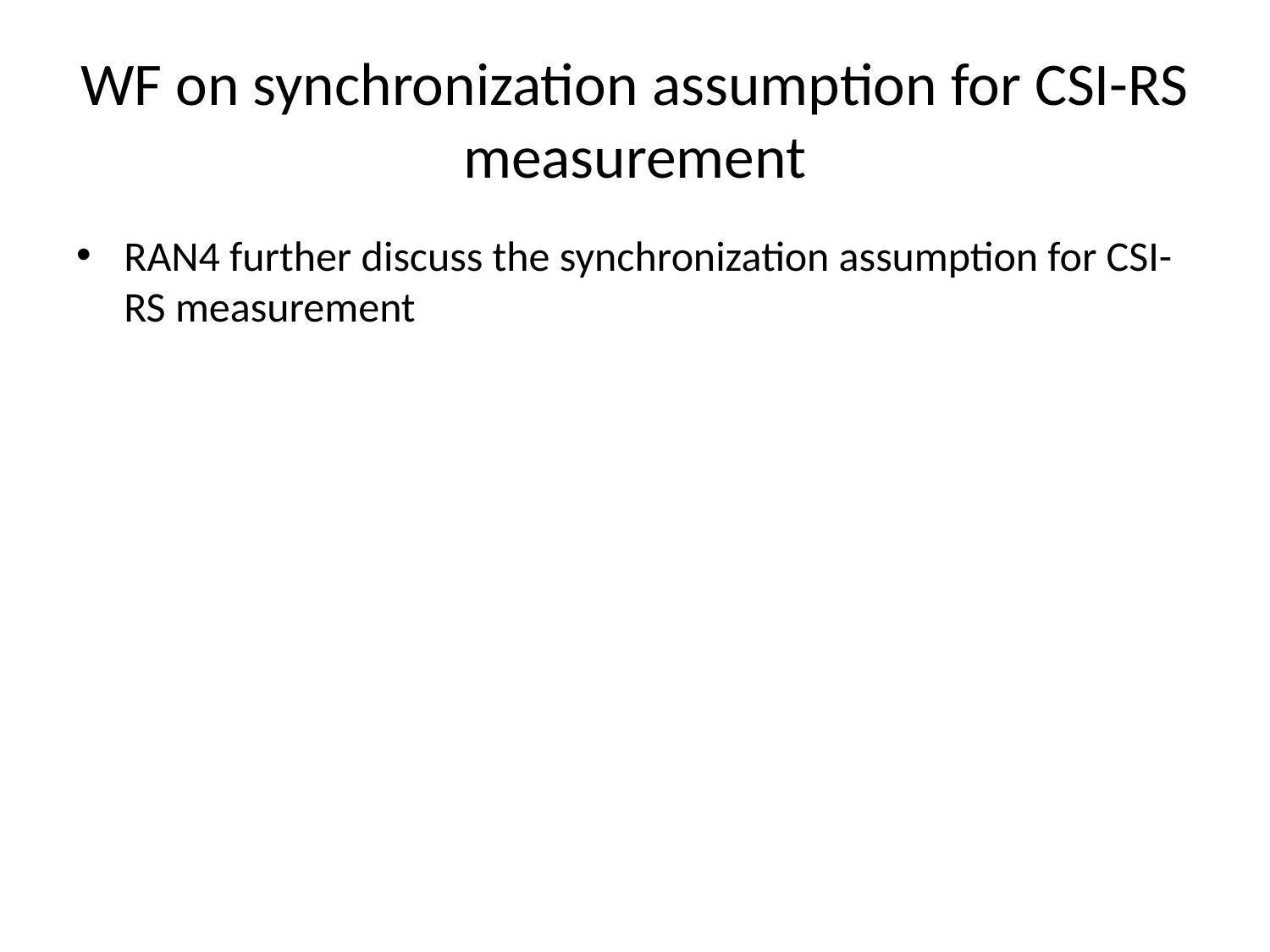

# WF on synchronization assumption for CSI-RS measurement
RAN4 further discuss the synchronization assumption for CSI-RS measurement